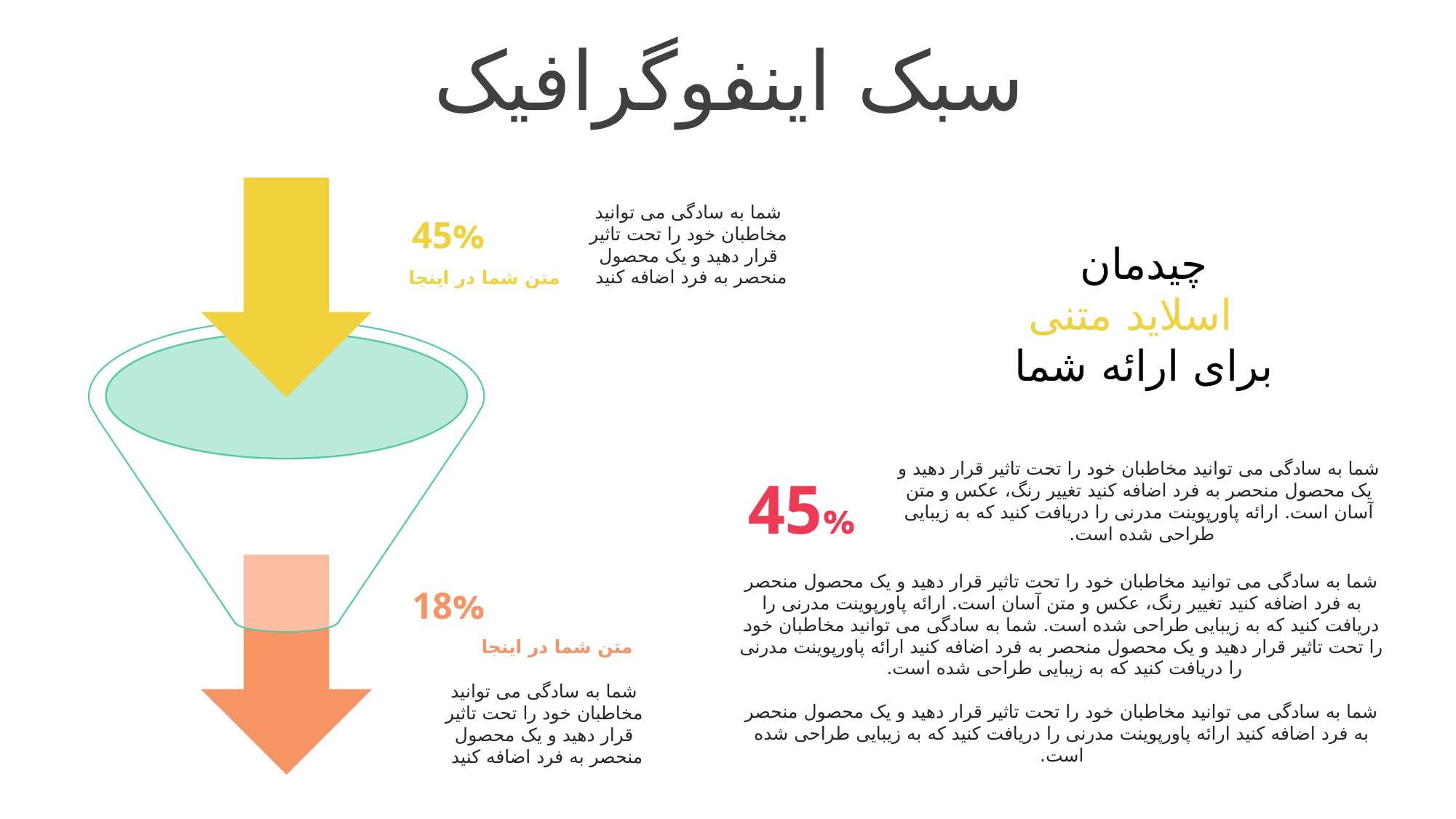

سبک اینفوگرافیک

شما به سادگی می توانید مخاطبان خود را تحت تاثیر قرار دهید و یک محصول منحصر به فرد اضافه کنید
45%
چیدمان
  اسلاید متنی
برای ارائه شما
متن شما در اینجا
شما به سادگی می توانید مخاطبان خود را تحت تاثیر قرار دهید و یک محصول منحصر به فرد اضافه کنید تغییر رنگ، عکس و متن آسان است. ارائه پاورپوینت مدرنی را دریافت کنید که به زیبایی طراحی شده است.
45%
شما به سادگی می توانید مخاطبان خود را تحت تاثیر قرار دهید و یک محصول منحصر به فرد اضافه کنید تغییر رنگ، عکس و متن آسان است. ارائه پاورپوینت مدرنی را دریافت کنید که به زیبایی طراحی شده است. شما به سادگی می توانید مخاطبان خود را تحت تاثیر قرار دهید و یک محصول منحصر به فرد اضافه کنید ارائه پاورپوینت مدرنی را دریافت کنید که به زیبایی طراحی شده است.

شما به سادگی می توانید مخاطبان خود را تحت تاثیر قرار دهید و یک محصول منحصر به فرد اضافه کنید ارائه پاورپوینت مدرنی را دریافت کنید که به زیبایی طراحی شده است.
18%
متن شما در اینجا
شما به سادگی می توانید مخاطبان خود را تحت تاثیر قرار دهید و یک محصول منحصر به فرد اضافه کنید